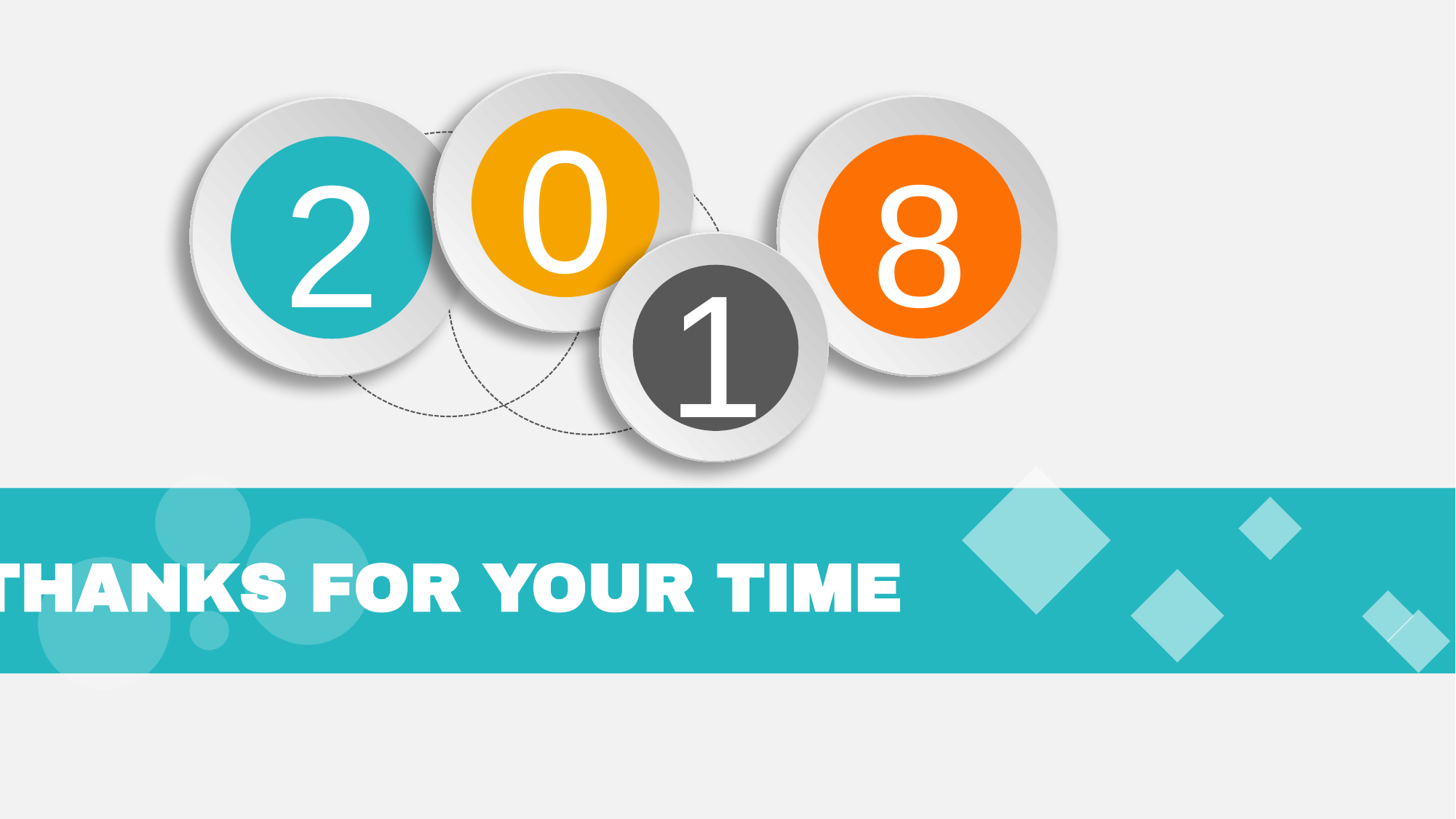

0

8
2

1

THANKS FOR YOUR TIME